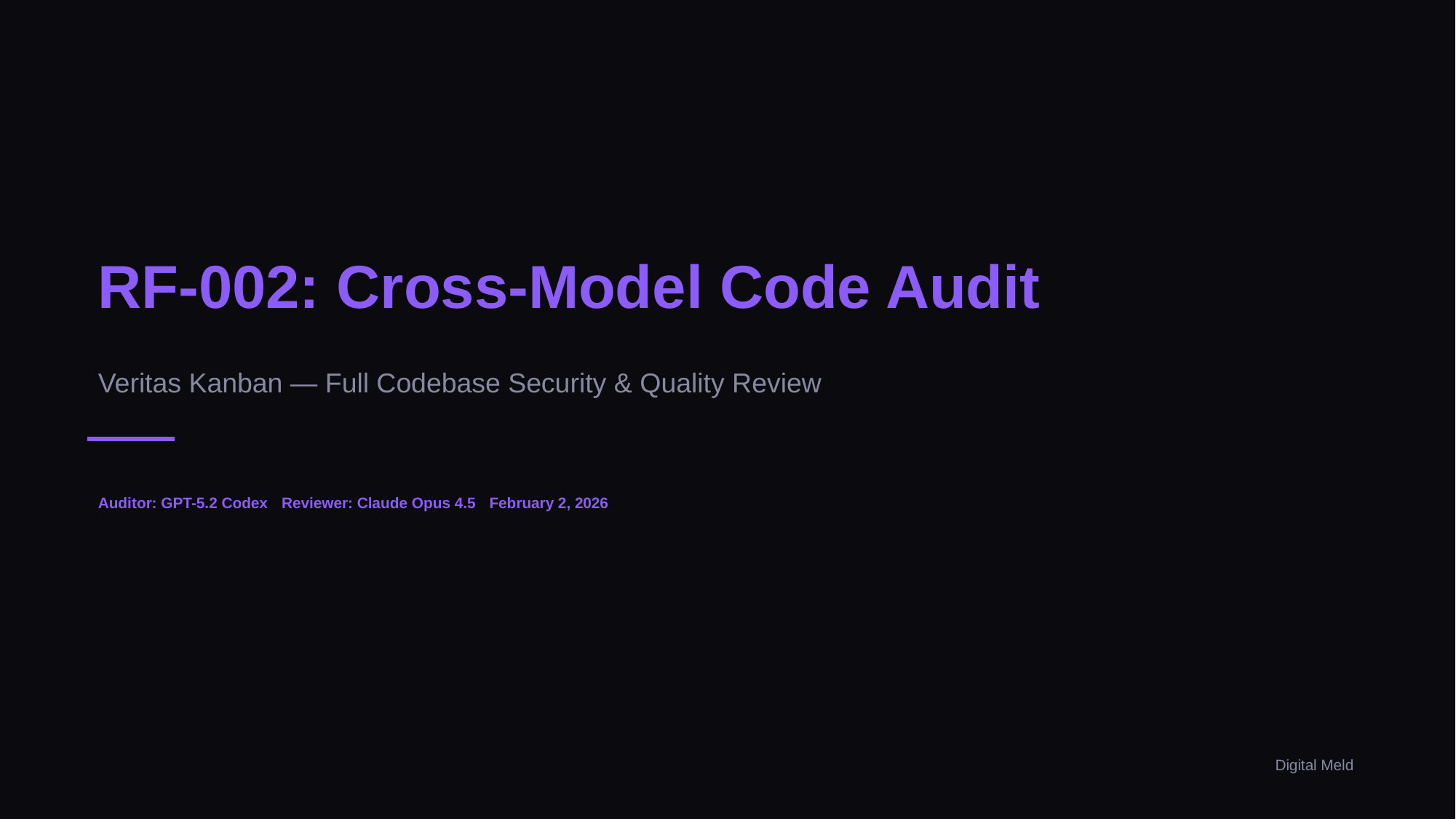

RF-002: Cross-Model Code Audit
Veritas Kanban — Full Codebase Security & Quality Review

Auditor: GPT-5.2 Codex    Reviewer: Claude Opus 4.5    February 2, 2026
Digital Meld